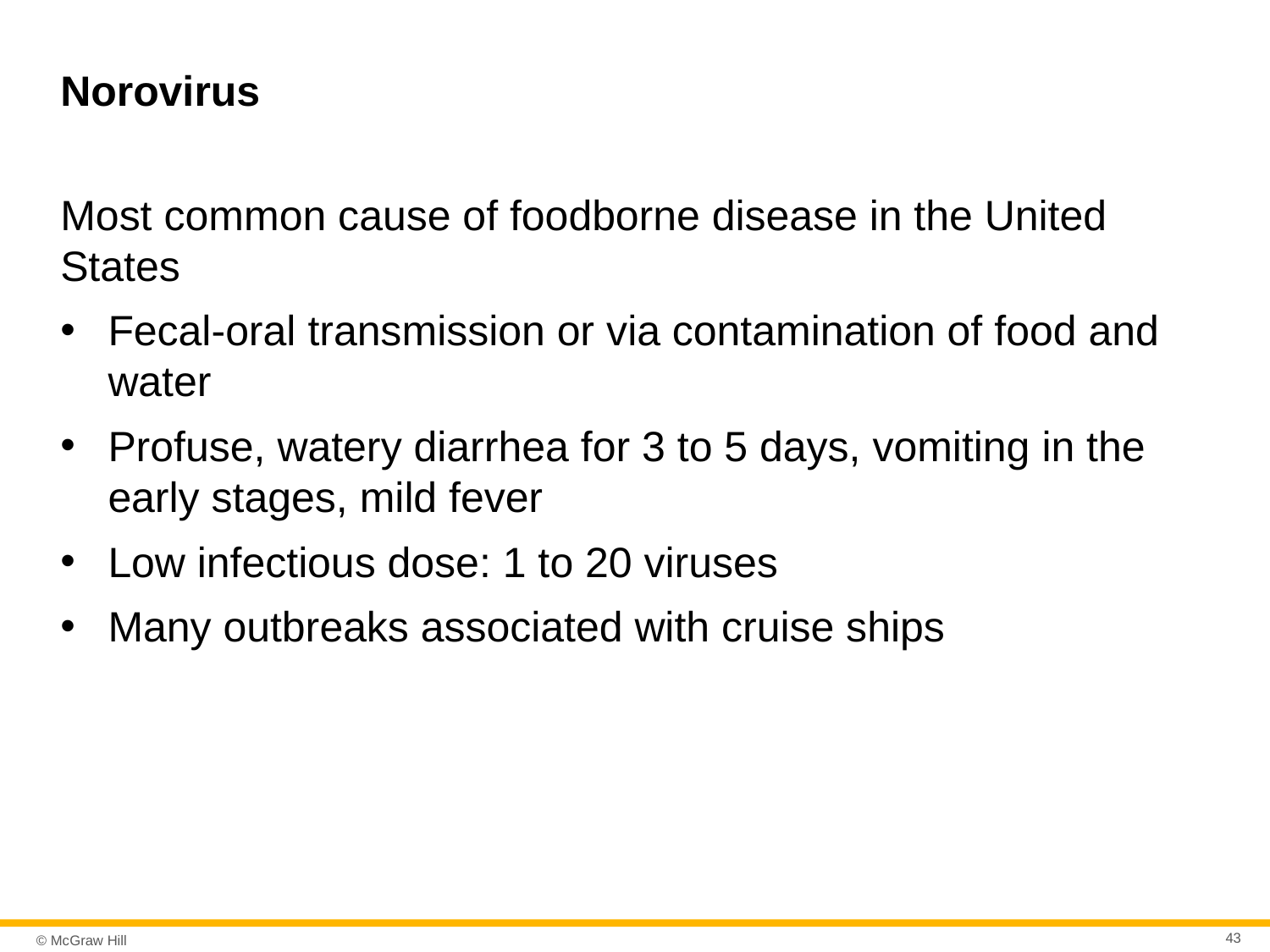

# Norovirus
Most common cause of foodborne disease in the United States
Fecal-oral transmission or via contamination of food and water
Profuse, watery diarrhea for 3 to 5 days, vomiting in the early stages, mild fever
Low infectious dose: 1 to 20 viruses
Many outbreaks associated with cruise ships